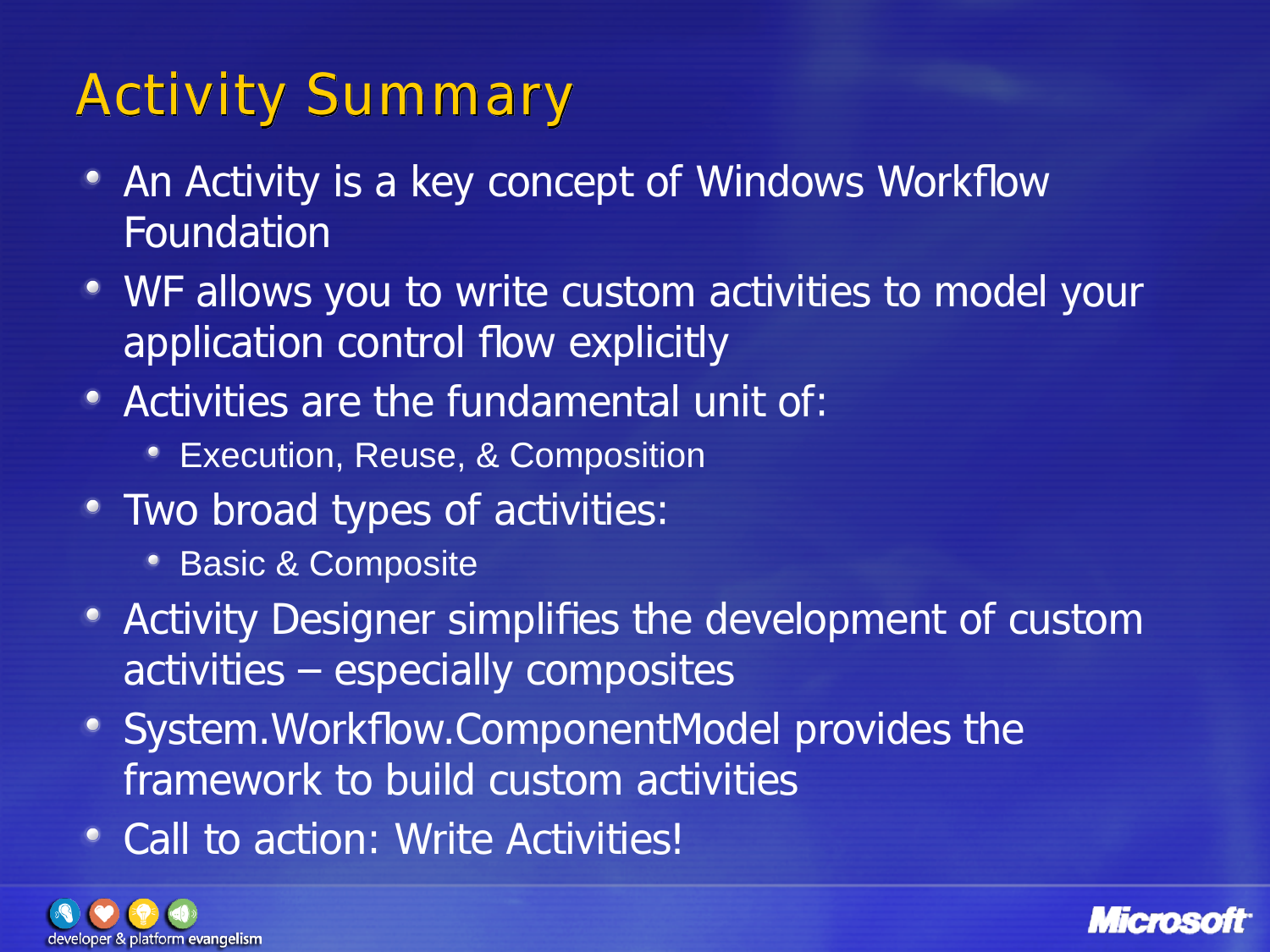

# Activity Summary
An Activity is a key concept of Windows Workflow Foundation
WF allows you to write custom activities to model your application control flow explicitly
Activities are the fundamental unit of:
Execution, Reuse, & Composition
Two broad types of activities:
Basic & Composite
Activity Designer simplifies the development of custom activities – especially composites
System.Workflow.ComponentModel provides the framework to build custom activities
Call to action: Write Activities!